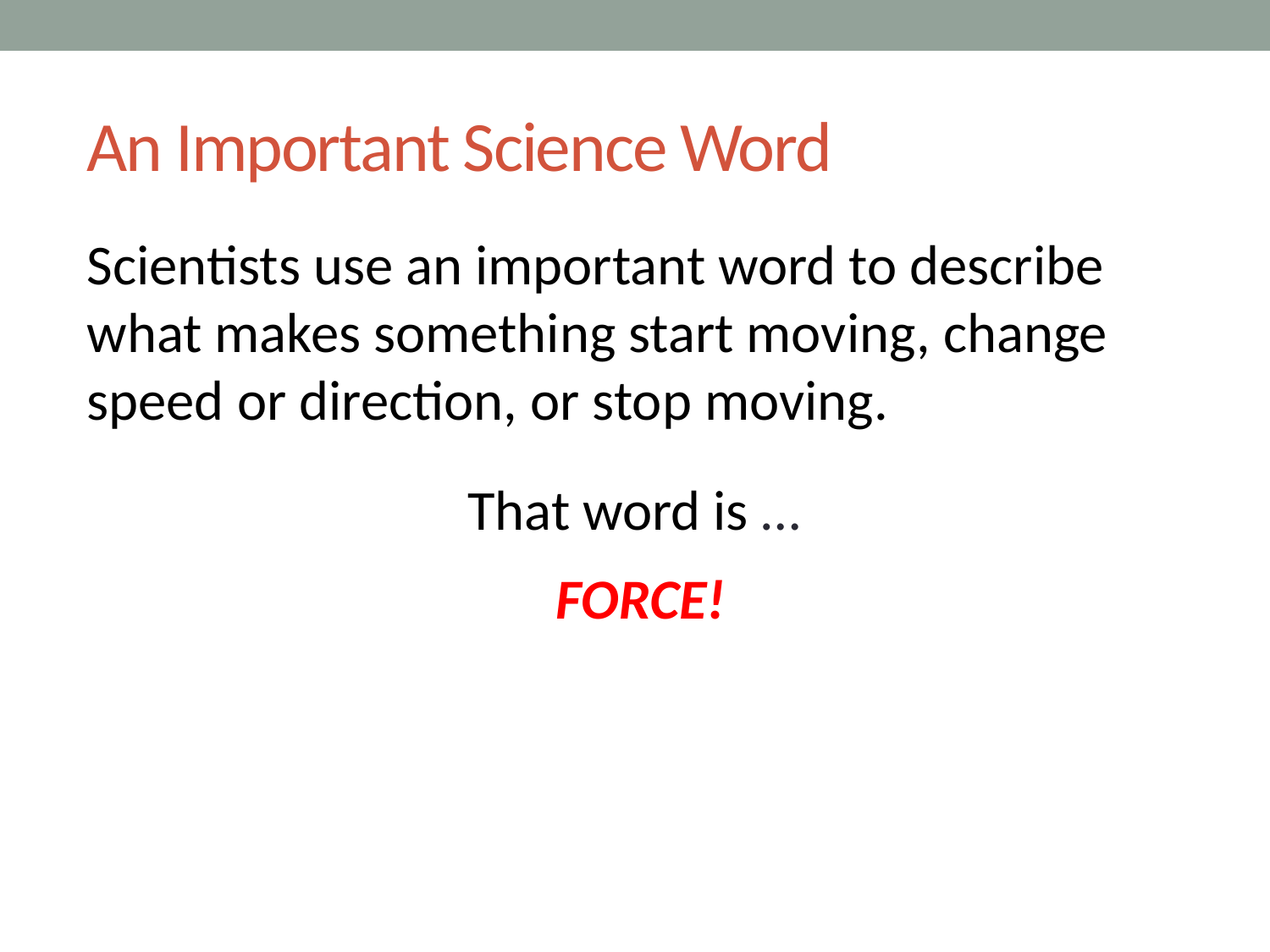

# An Important Science Word
Scientists use an important word to describe what makes something start moving, change speed or direction, or stop moving.
That word is …
FORCE!